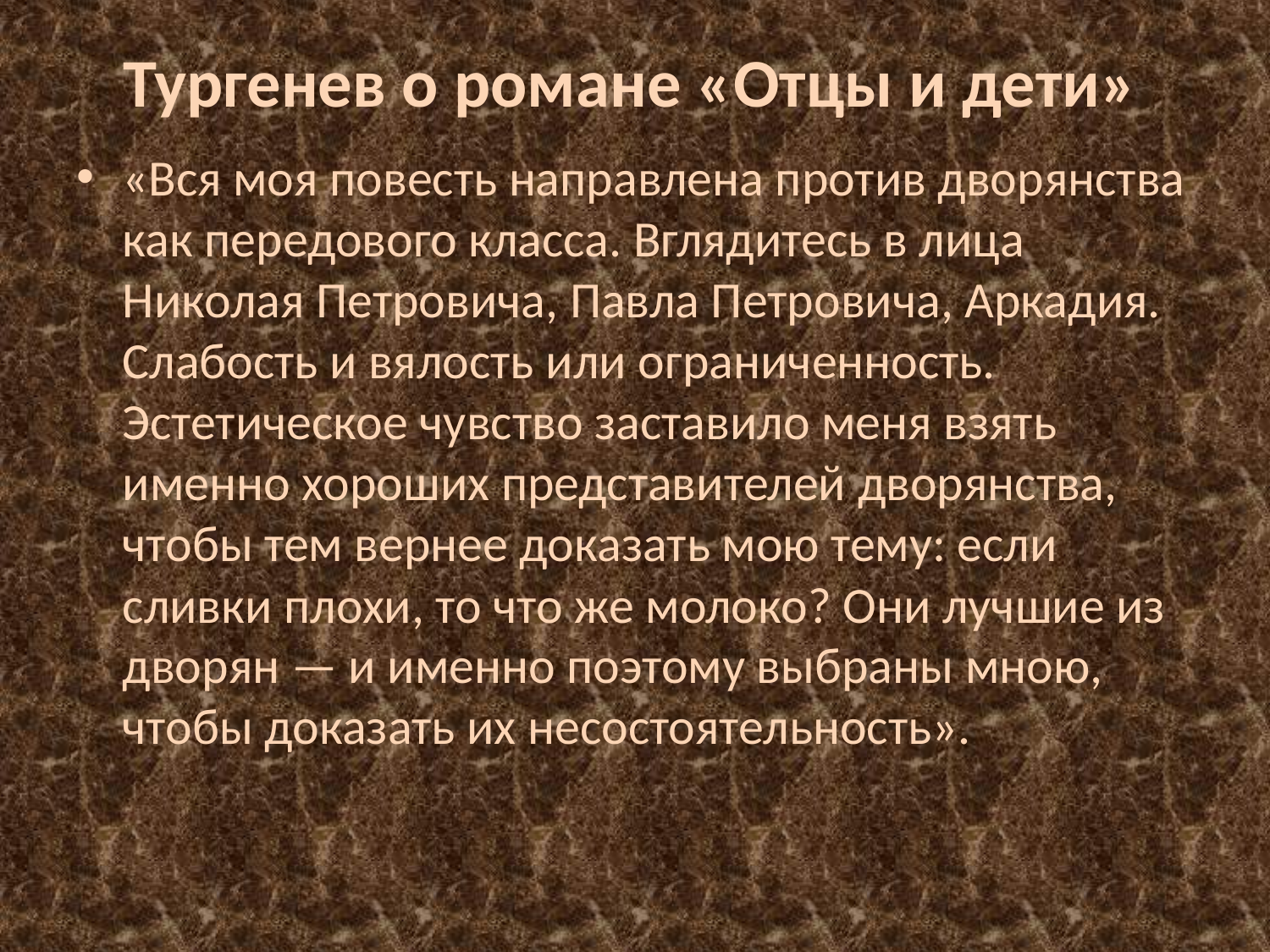

# Тургенев о романе «Отцы и дети»
«Вся моя повесть направлена против дворянства как передового класса. Вглядитесь в лица Николая Петровича, Павла Петровича, Аркадия. Слабость и вялость или ограниченность. Эстетическое чувство заставило меня взять именно хороших представителей дворянства, чтобы тем вернее доказать мою тему: если сливки плохи, то что же молоко? Они лучшие из дворян — и именно поэтому выбраны мною, чтобы доказать их несостоятельность».